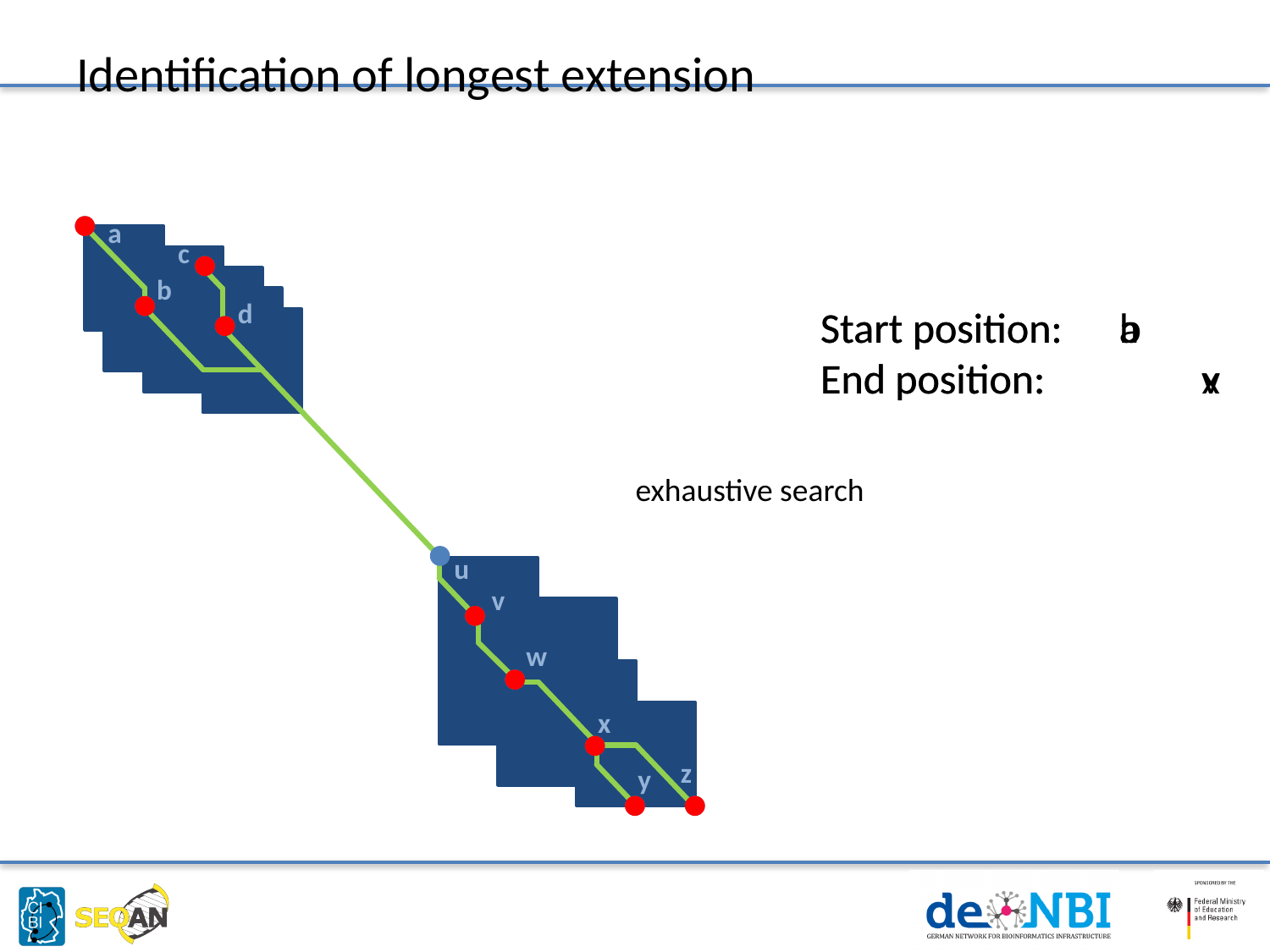

# Identification of longest extension
a
c
b
d
u
v
w
x
z
y

Start position:	a
End position:		v
Start position:	b
End position:		x

exhaustive search